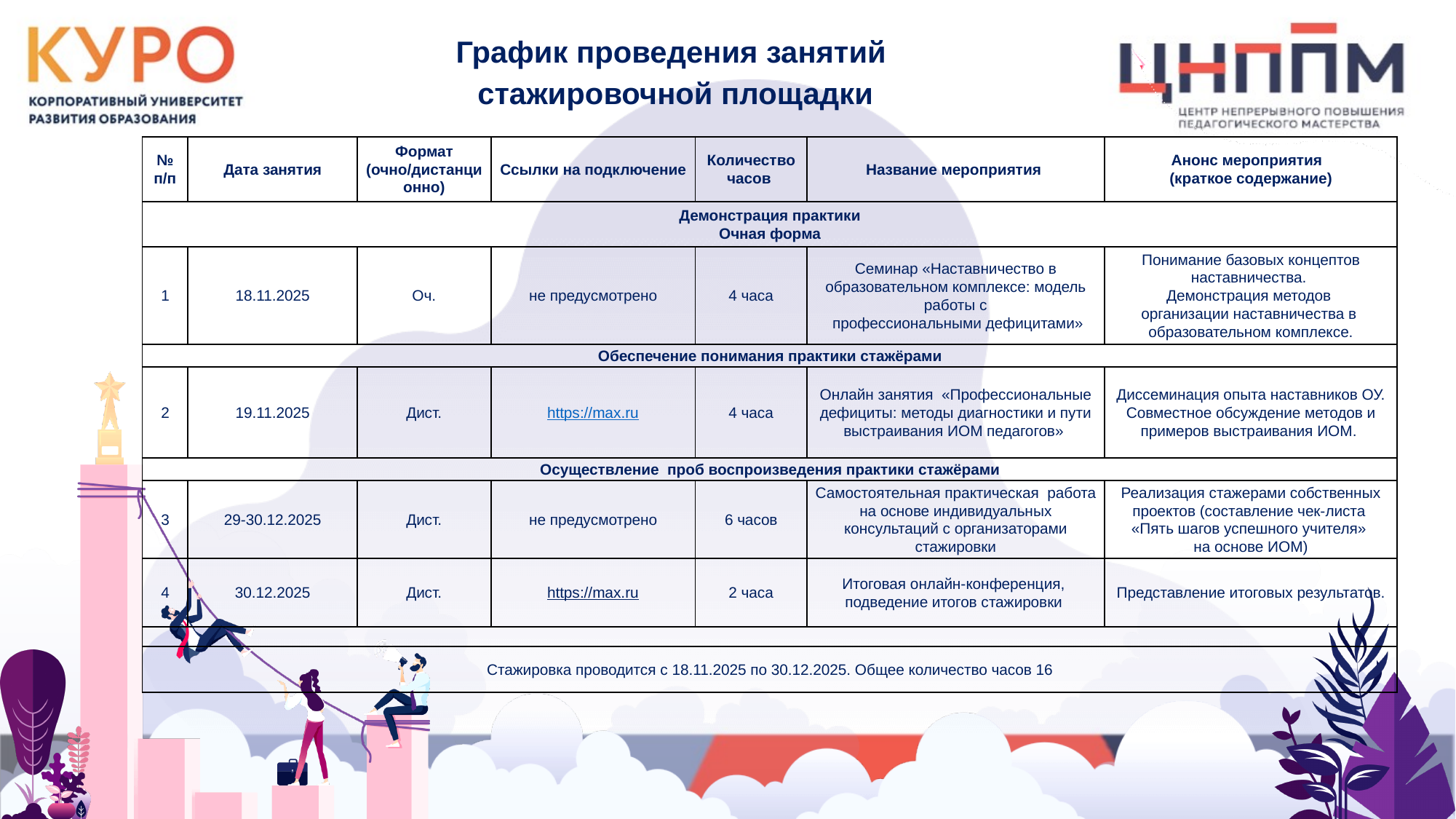

График проведения занятий
стажировочной площадки
| № п/п | Дата занятия | Формат (очно/дистанционно) | Ссылки на подключение | Количество часов | Название мероприятия | Анонс мероприятия (краткое содержание) |
| --- | --- | --- | --- | --- | --- | --- |
| Демонстрация практики Очная форма |  |  |  |  |  |  |
| 1 | 18.11.2025 | Оч. | не предусмотрено | 4 часа | Семинар «Наставничество в образовательном комплексе: модель работы с профессиональными дефицитами» | Понимание базовых концептов наставничества. Демонстрация методов организации наставничества в образовательном комплексе. |
| Обеспечение понимания практики стажёрами |  |  |  |  |  |  |
| 2 | 19.11.2025 | Дист. | https://max.ru | 4 часа | Онлайн занятия «Профессиональные дефициты: методы диагностики и пути выстраивания ИОМ педагогов» | Диссеминация опыта наставников ОУ. Совместное обсуждение методов и примеров выстраивания ИОМ. |
| Осуществление проб воспроизведения практики стажёрами |  |  |  |  |  |  |
| 3 | 29-30.12.2025 | Дист. | не предусмотрено | 6 часов | Самостоятельная практическая работа на основе индивидуальных консультаций с организаторами стажировки | Реализация стажерами собственных проектов (составление чек-листа «Пять шагов успешного учителя» на основе ИОМ) |
| 4 | 30.12.2025 | Дист. | https://max.ru | 2 часа | Итоговая онлайн-конференция, подведение итогов стажировки | Представление итоговых результатов. |
|  |  |  |  |  |  |  |
| Стажировка проводится с 18.11.2025 по 30.12.2025. Общее количество часов 16 |  |  |  |  |  |  |